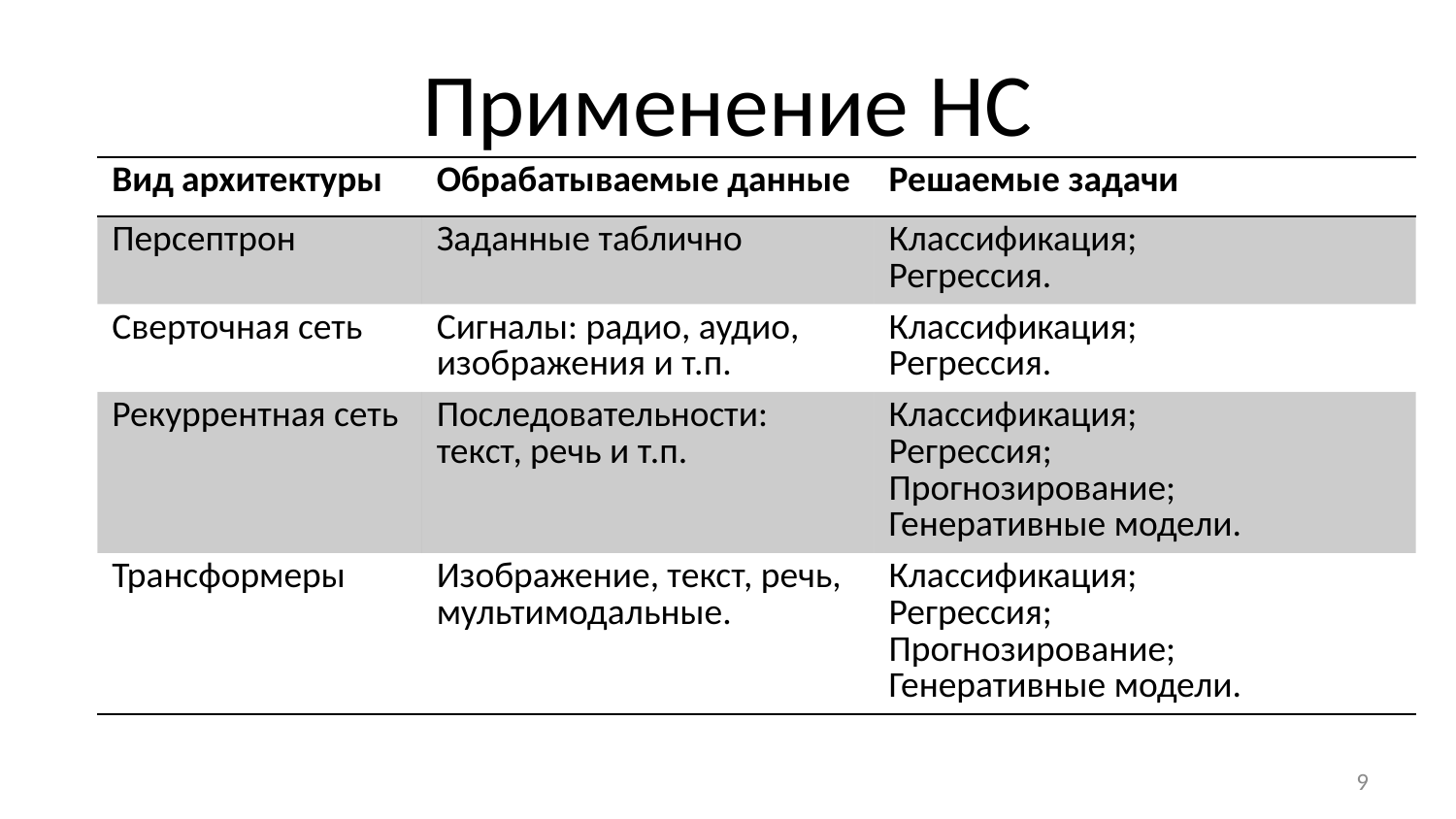

# Применение НС
| Вид архитектуры | Обрабатываемые данные | Решаемые задачи |
| --- | --- | --- |
| Персептрон | Заданные таблично | Классификация; Регрессия. |
| Сверточная сеть | Сигналы: радио, аудио, изображения и т.п. | Классификация; Регрессия. |
| Рекуррентная сеть | Последовательности: текст, речь и т.п. | Классификация; Регрессия; Прогнозирование; Генеративные модели. |
| Трансформеры | Изображение, текст, речь, мультимодальные. | Классификация; Регрессия; Прогнозирование; Генеративные модели. |
9